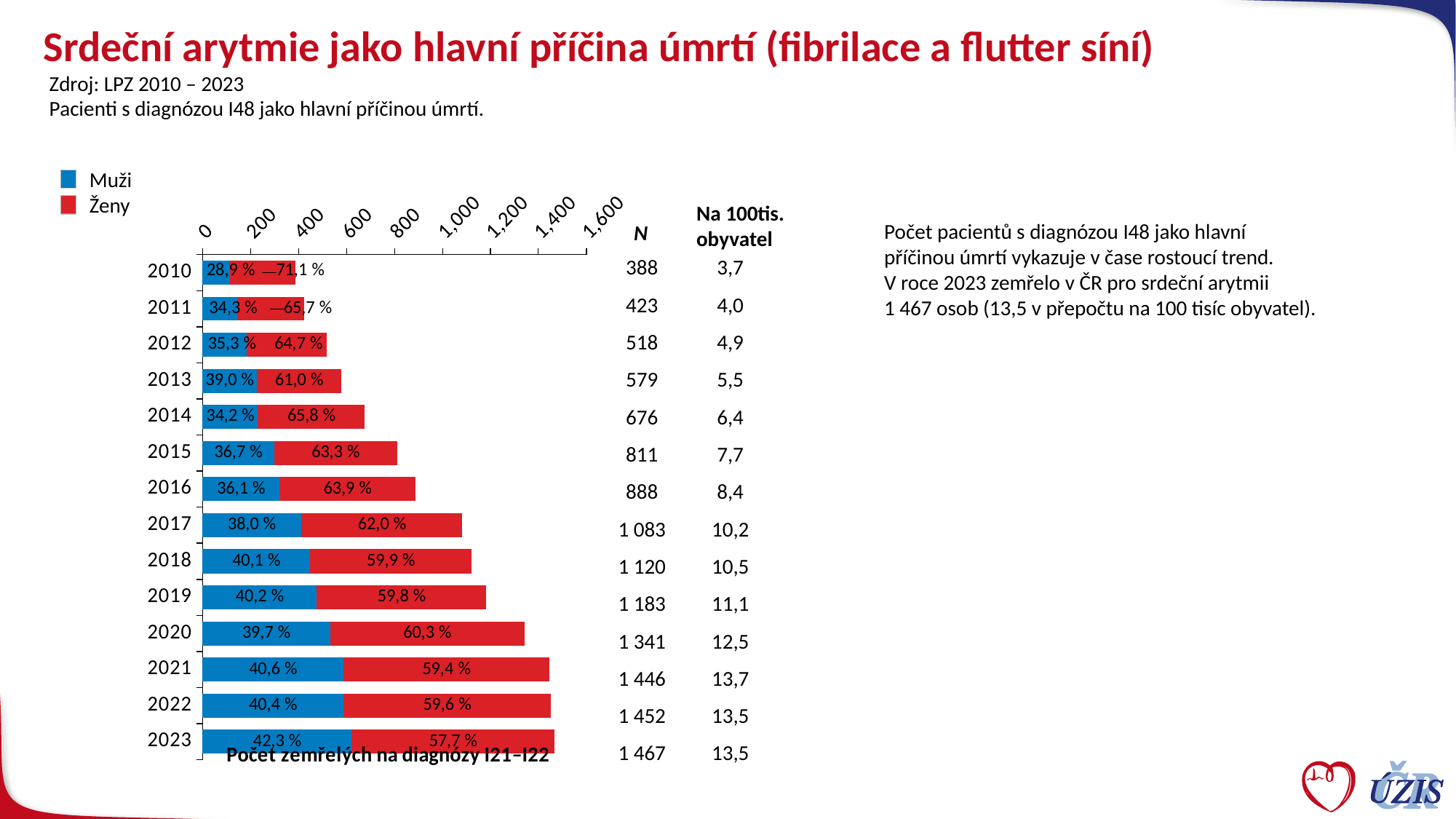

# Srdeční arytmie jako hlavní příčina úmrtí (fibrilace a flutter síní)
Zdroj: LPZ 2010 – 2023
Pacienti s diagnózou I48 jako hlavní příčinou úmrtí.

### Chart

| Category | Muži | Ženy |
|---|---|---|
| 2010 | 112.0 | 276.0 |
| 2011 | 145.0 | 278.0 |
| 2012 | 183.0 | 335.0 |
| 2013 | 226.0 | 353.0 |
| 2014 | 231.0 | 445.0 |
| 2015 | 298.0 | 513.0 |
| 2016 | 321.0 | 567.0 |
| 2017 | 411.0 | 672.0 |
| 2018 | 449.0 | 671.0 |
| 2019 | 476.0 | 707.0 |
| 2020 | 532.0 | 809.0 |
| 2021 | 587.0 | 859.0 |
| 2022 | 587.0 | 865.0 |
| 2023 | 621.0 | 846.0 |
Muži
Ženy

Na 100tis. obyvatel
Počet pacientů s diagnózou I48 jako hlavní
příčinou úmrtí vykazuje v čase rostoucí trend.
V roce 2023 zemřelo v ČR pro srdeční arytmii
1 467 osob (13,5 v přepočtu na 100 tisíc obyvatel).
N
| 388 | 3,7 |
| --- | --- |
| 423 | 4,0 |
| 518 | 4,9 |
| 579 | 5,5 |
| 676 | 6,4 |
| 811 | 7,7 |
| 888 | 8,4 |
| 1 083 | 10,2 |
| 1 120 | 10,5 |
| 1 183 | 11,1 |
| 1 341 | 12,5 |
| 1 446 | 13,7 |
| 1 452 | 13,5 |
| 1 467 | 13,5 |